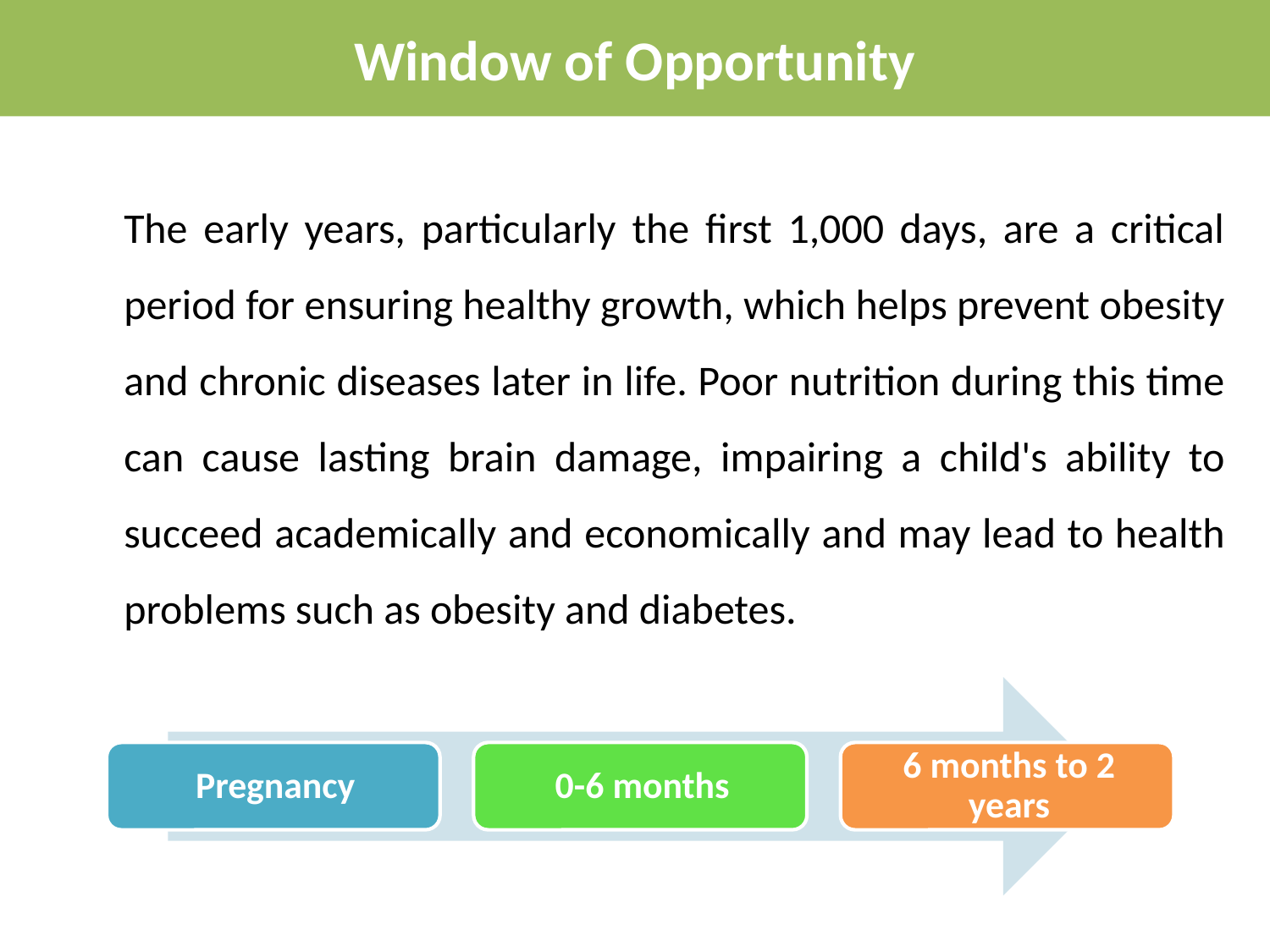

Window of Opportunity
	The early years, particularly the first 1,000 days, are a critical period for ensuring healthy growth, which helps prevent obesity and chronic diseases later in life. Poor nutrition during this time can cause lasting brain damage, impairing a child's ability to succeed academically and economically and may lead to health problems such as obesity and diabetes.

Pregnancy
0-6 months
6 months to 2 years